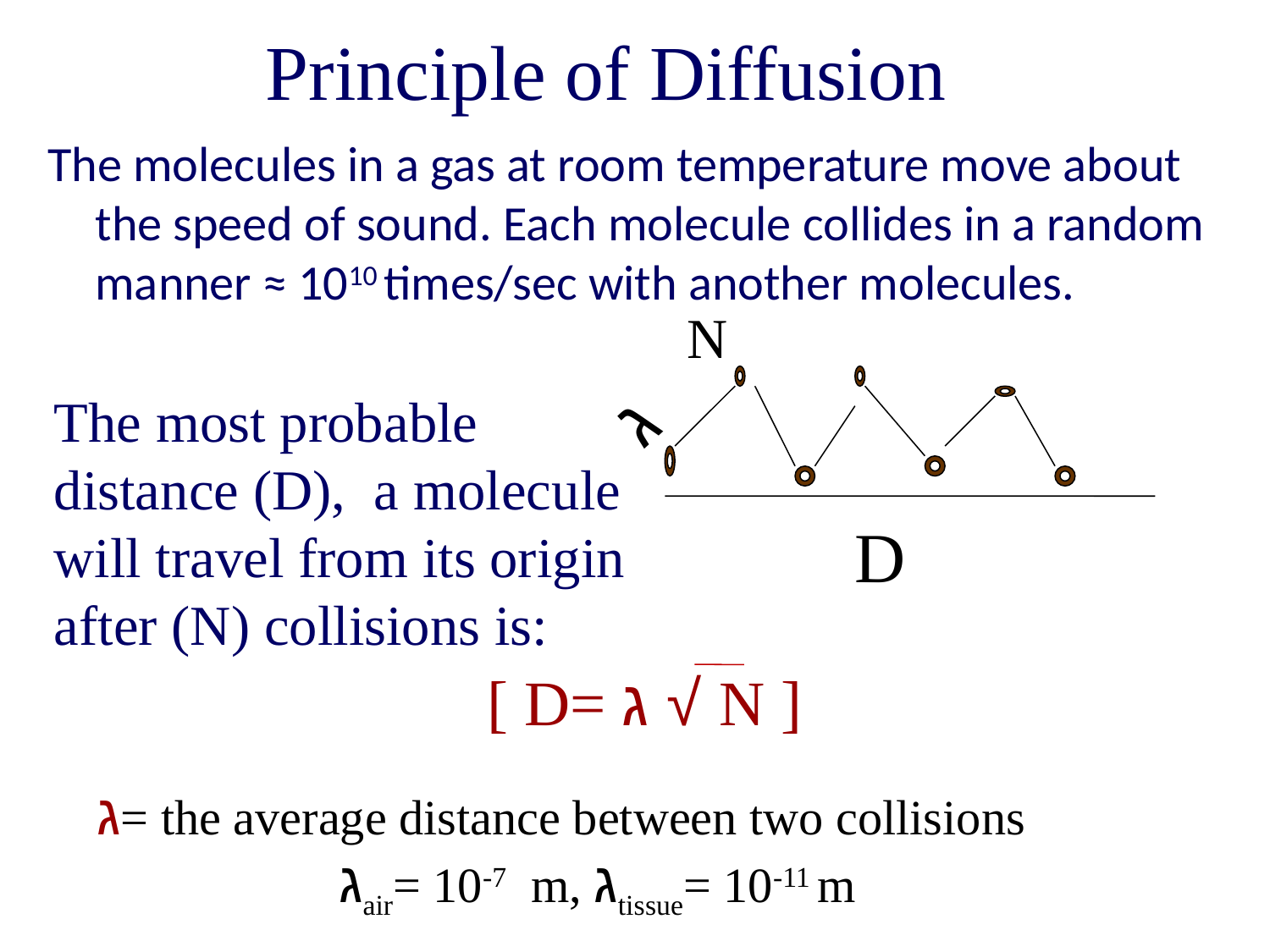

# Principle of Diffusion
The molecules in a gas at room temperature move about the speed of sound. Each molecule collides in a random manner ≈ 1010 times/sec with another molecules.
N
ג

The most probable distance (D),  a molecule will travel from its origin after (N) collisions is:

D
[ D= ג √ N ]
ג= the average distance between two collisions
גair= 10-7  m, גtissue= 10-11 m